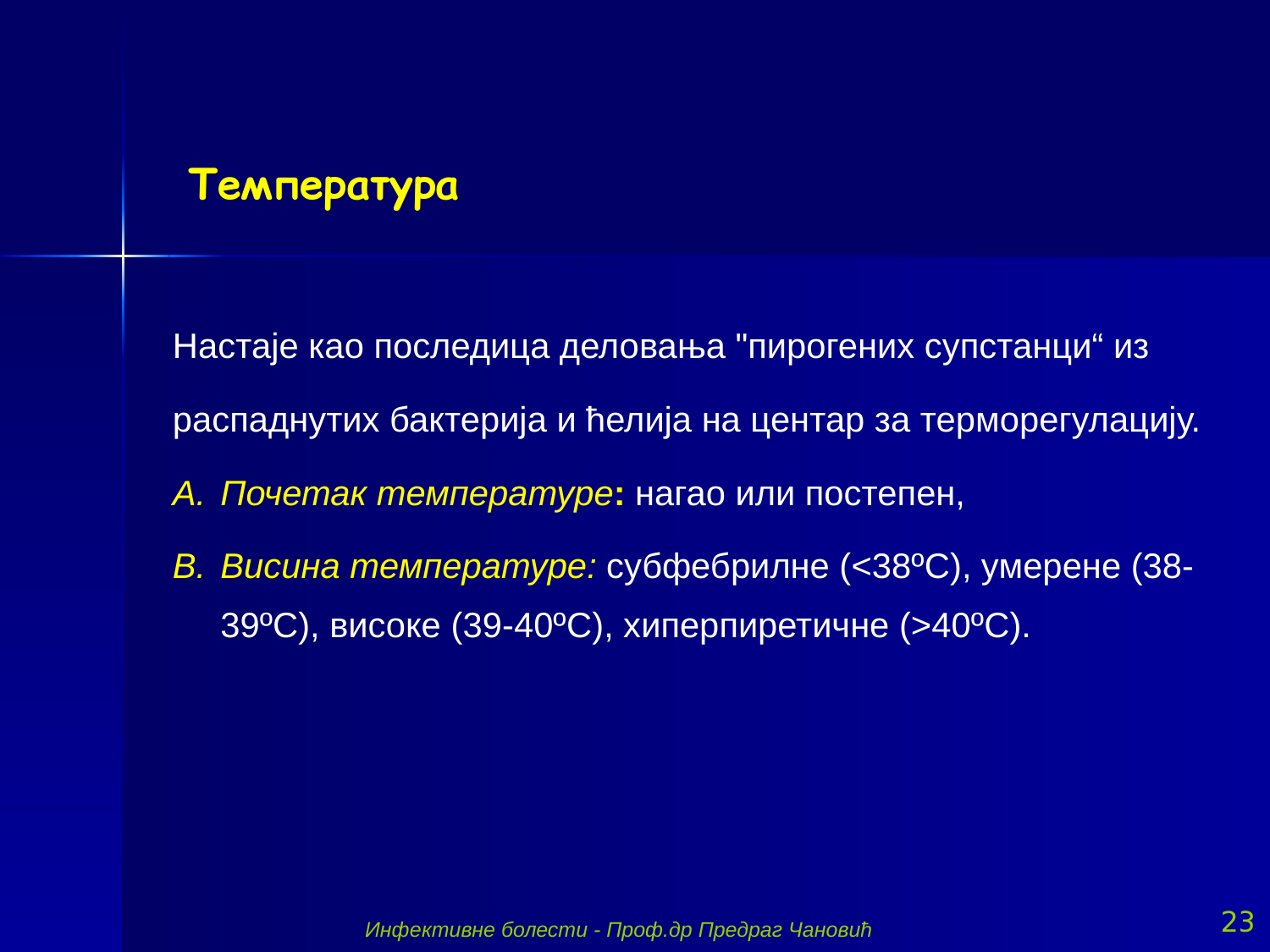

Температура
Настаје као последица деловања "пирогених супстанци“ из
распаднутих бактерија и ћелија на центар за терморегулацију.
Почетак температуре: нагао или постепен,
Висина температуре: субфебрилне (<38ºC), умерене (38-39ºC), високе (39-40ºC), хиперпиретичне (>40ºC).
23
Инфективне болести - Проф.др Предраг Чановић